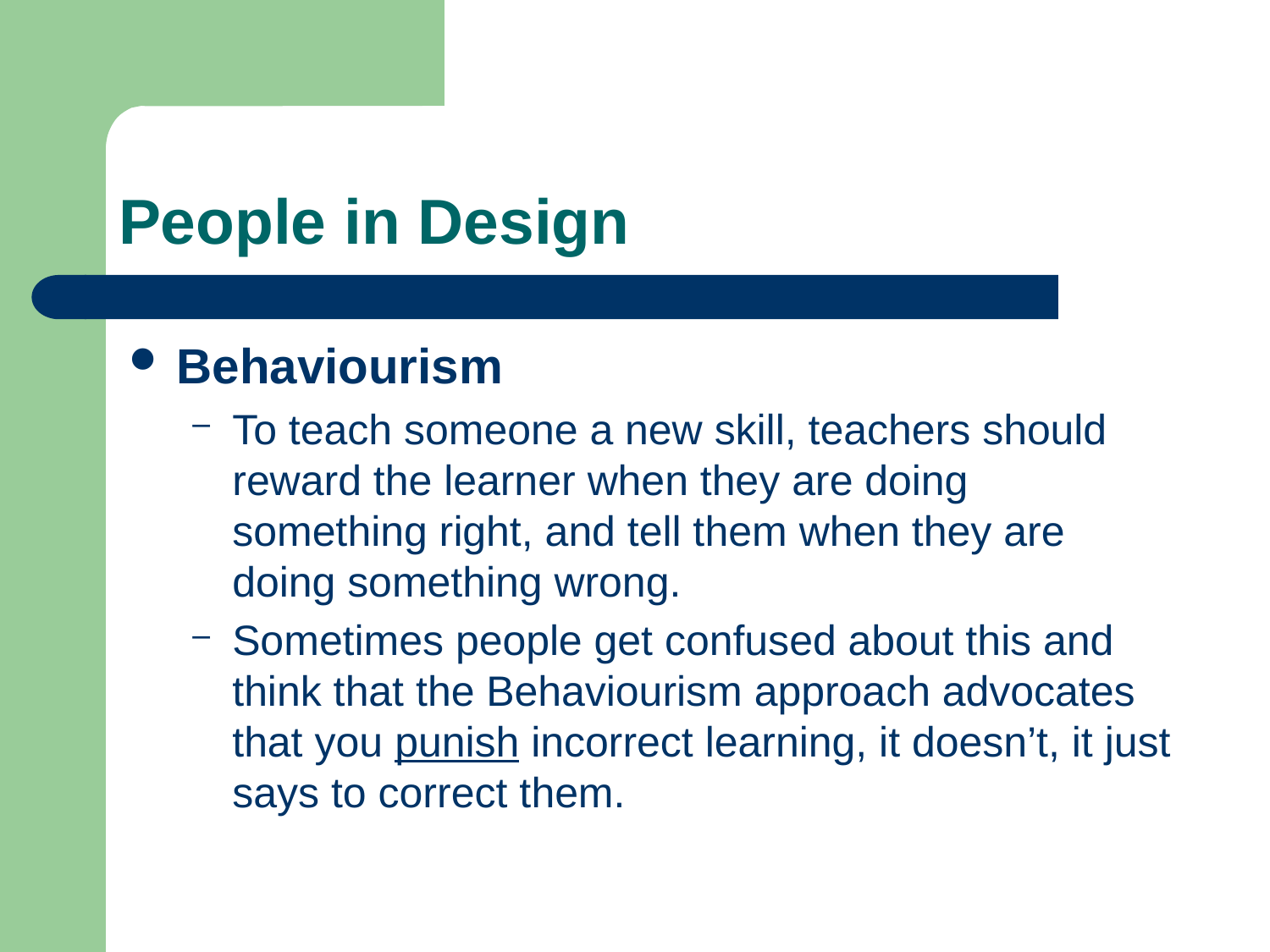

# People in Design
Behaviourism
To teach someone a new skill, teachers should reward the learner when they are doing something right, and tell them when they are doing something wrong.
Sometimes people get confused about this and think that the Behaviourism approach advocates that you punish incorrect learning, it doesn’t, it just says to correct them.